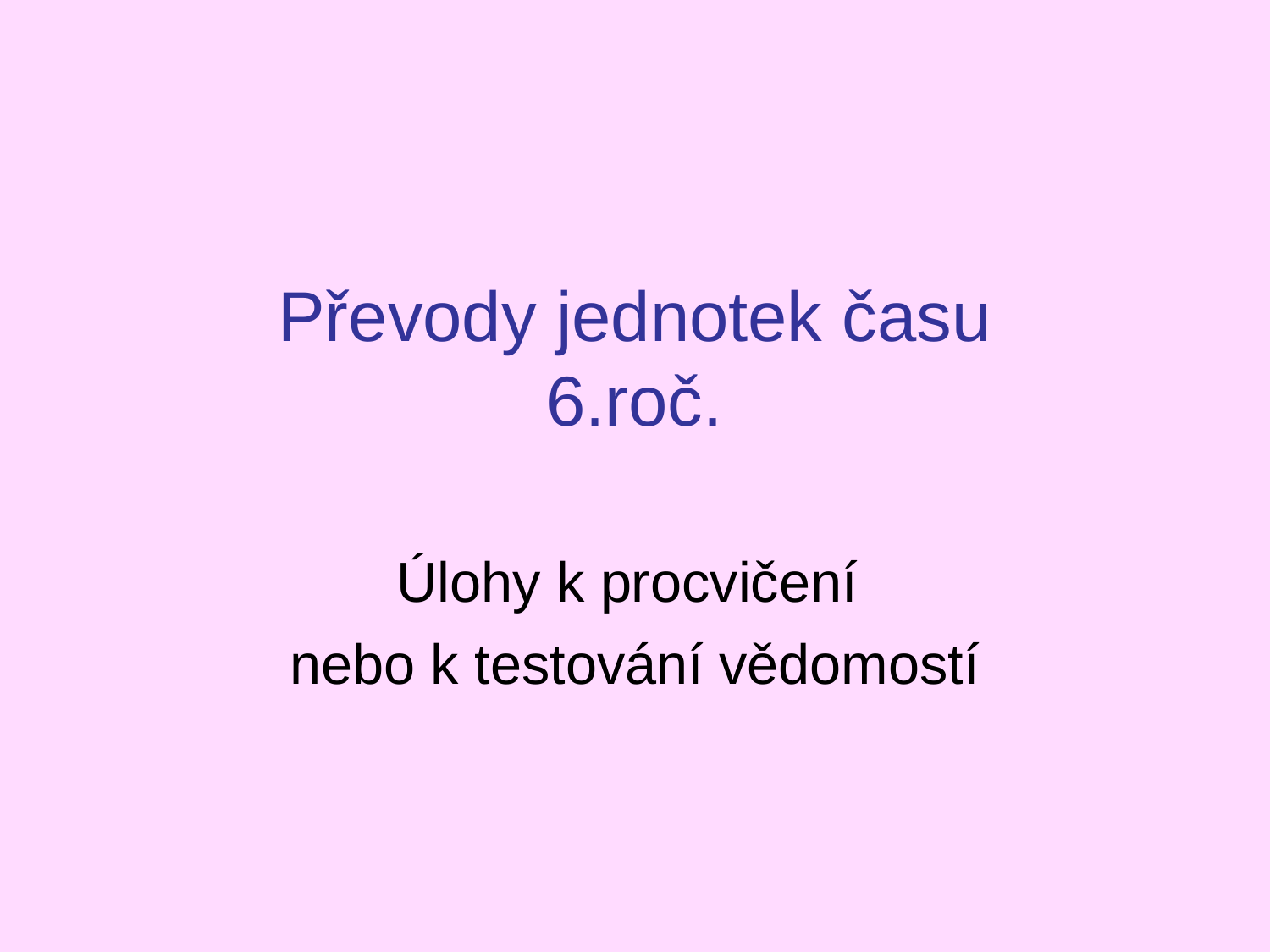

# Převody jednotek času 6.roč.
Úlohy k procvičení
nebo k testování vědomostí